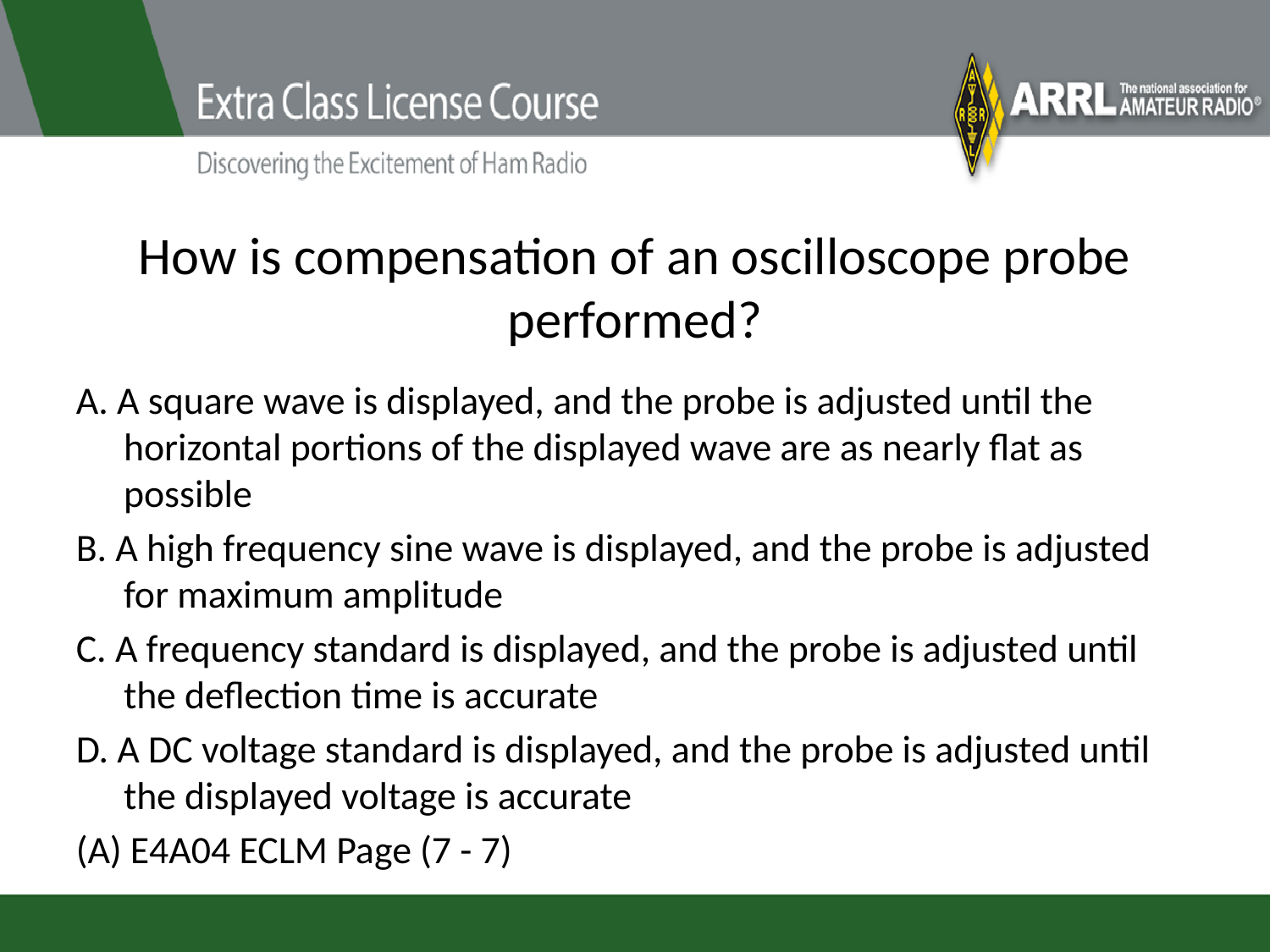

# How is compensation of an oscilloscope probe performed?
A. A square wave is displayed, and the probe is adjusted until the horizontal portions of the displayed wave are as nearly flat as possible
B. A high frequency sine wave is displayed, and the probe is adjusted for maximum amplitude
C. A frequency standard is displayed, and the probe is adjusted until the deflection time is accurate
D. A DC voltage standard is displayed, and the probe is adjusted until the displayed voltage is accurate
(A) E4A04 ECLM Page (7 - 7)